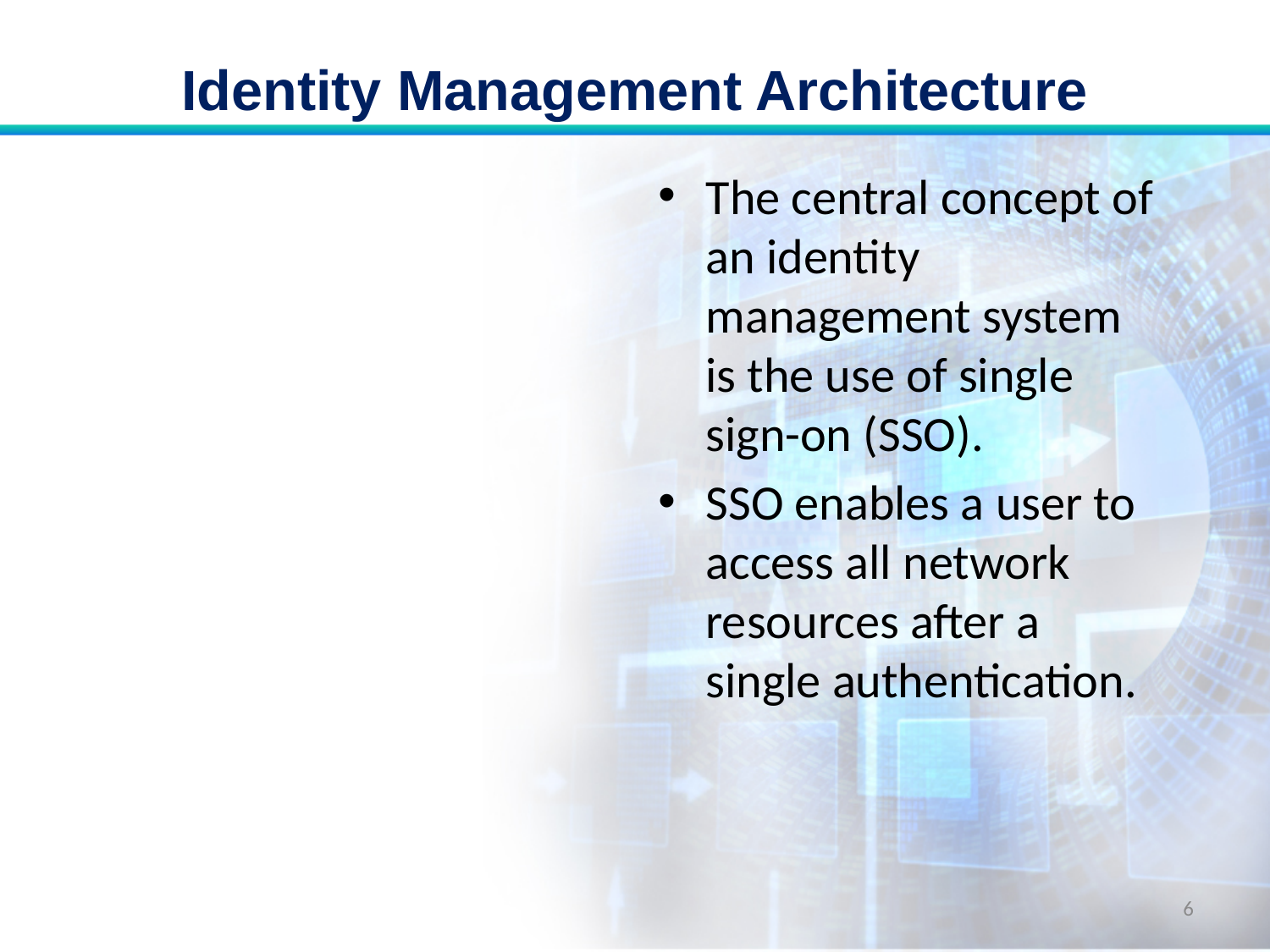

# Identity Management Architecture
The central concept of an identity management system is the use of single sign-on (SSO).
SSO enables a user to access all network resources after a single authentication.
6